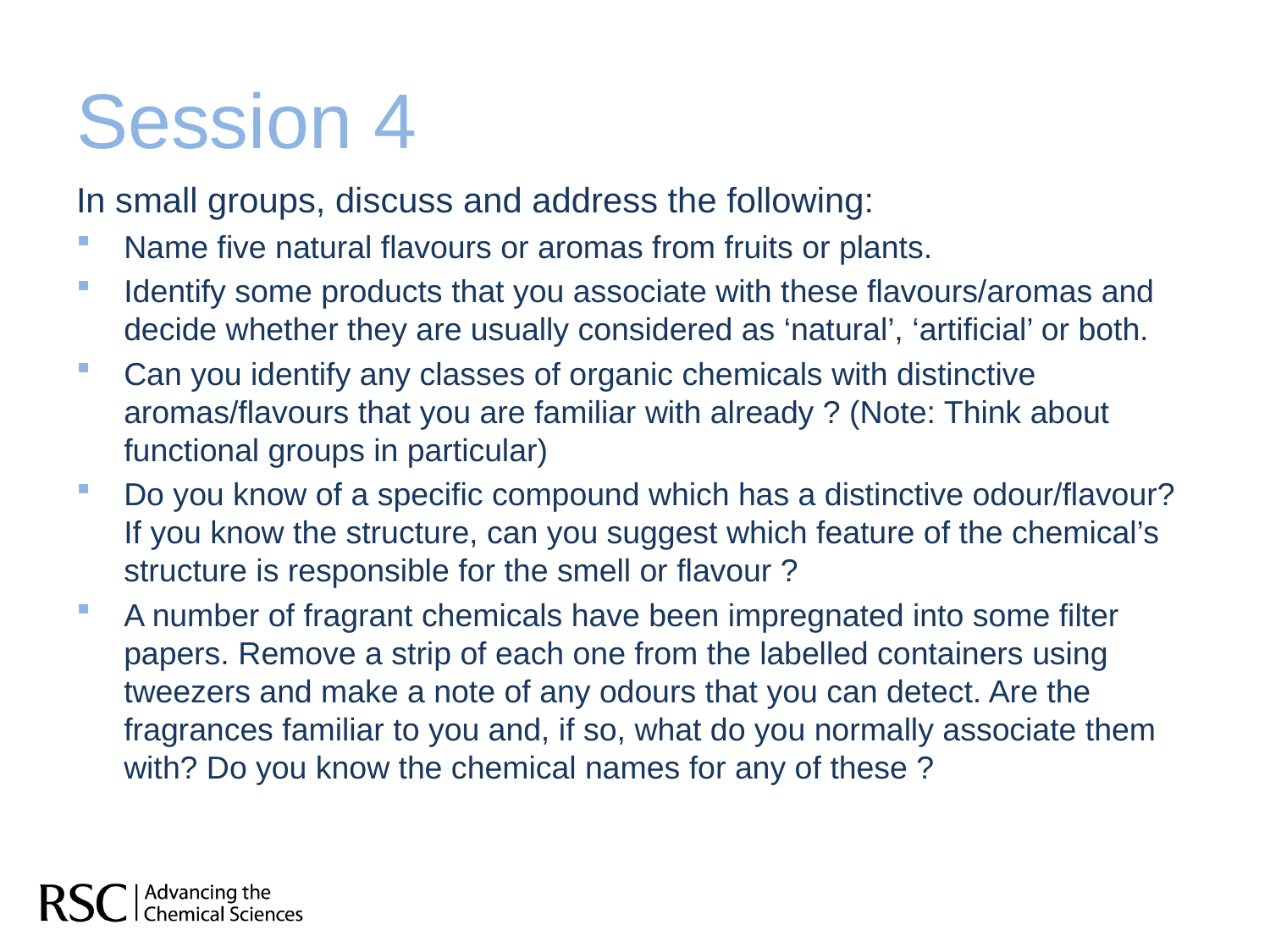

# Session 4
In small groups, discuss and address the following:
Name five natural flavours or aromas from fruits or plants.
Identify some products that you associate with these flavours/aromas and decide whether they are usually considered as ‘natural’, ‘artificial’ or both.
Can you identify any classes of organic chemicals with distinctive aromas/flavours that you are familiar with already ? (Note: Think about functional groups in particular)
Do you know of a specific compound which has a distinctive odour/flavour? If you know the structure, can you suggest which feature of the chemical’s structure is responsible for the smell or flavour ?
A number of fragrant chemicals have been impregnated into some filter papers. Remove a strip of each one from the labelled containers using tweezers and make a note of any odours that you can detect. Are the fragrances familiar to you and, if so, what do you normally associate them with? Do you know the chemical names for any of these ?